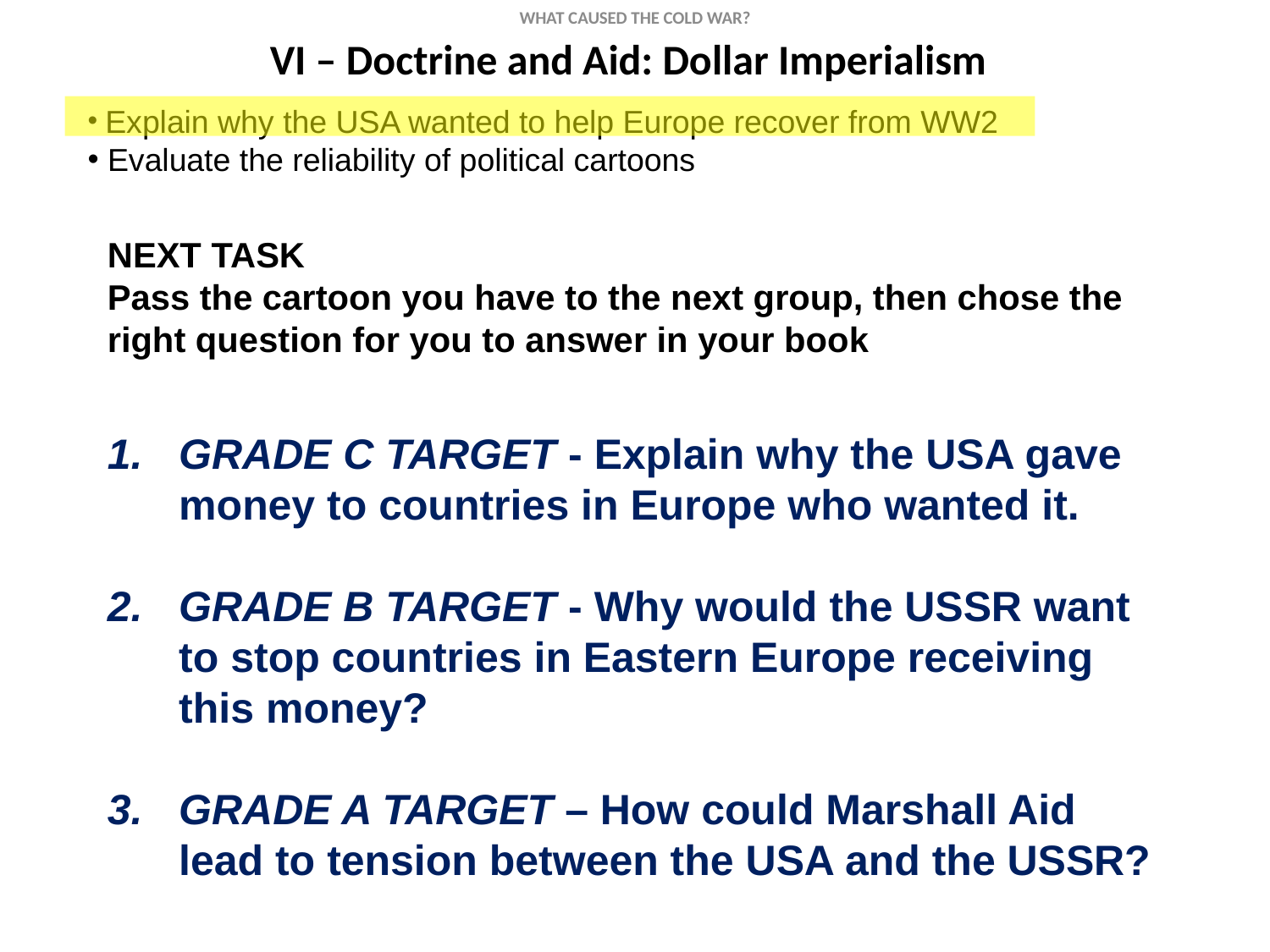

WHAT CAUSED THE COLD WAR?
VI – Doctrine and Aid: Dollar Imperialism
 Explain why the USA wanted to help Europe recover from WW2
 Evaluate the reliability of political cartoons

NEXT TASK
Pass the cartoon you have to the next group, then chose the  right question for you to answer in your book

GRADE C TARGET - Explain why the USA gave money to countries in Europe who wanted it.

GRADE B TARGET - Why would the USSR want to stop countries in Eastern Europe receiving this money?

GRADE A TARGET – How could Marshall Aid lead to tension between the USA and the USSR?